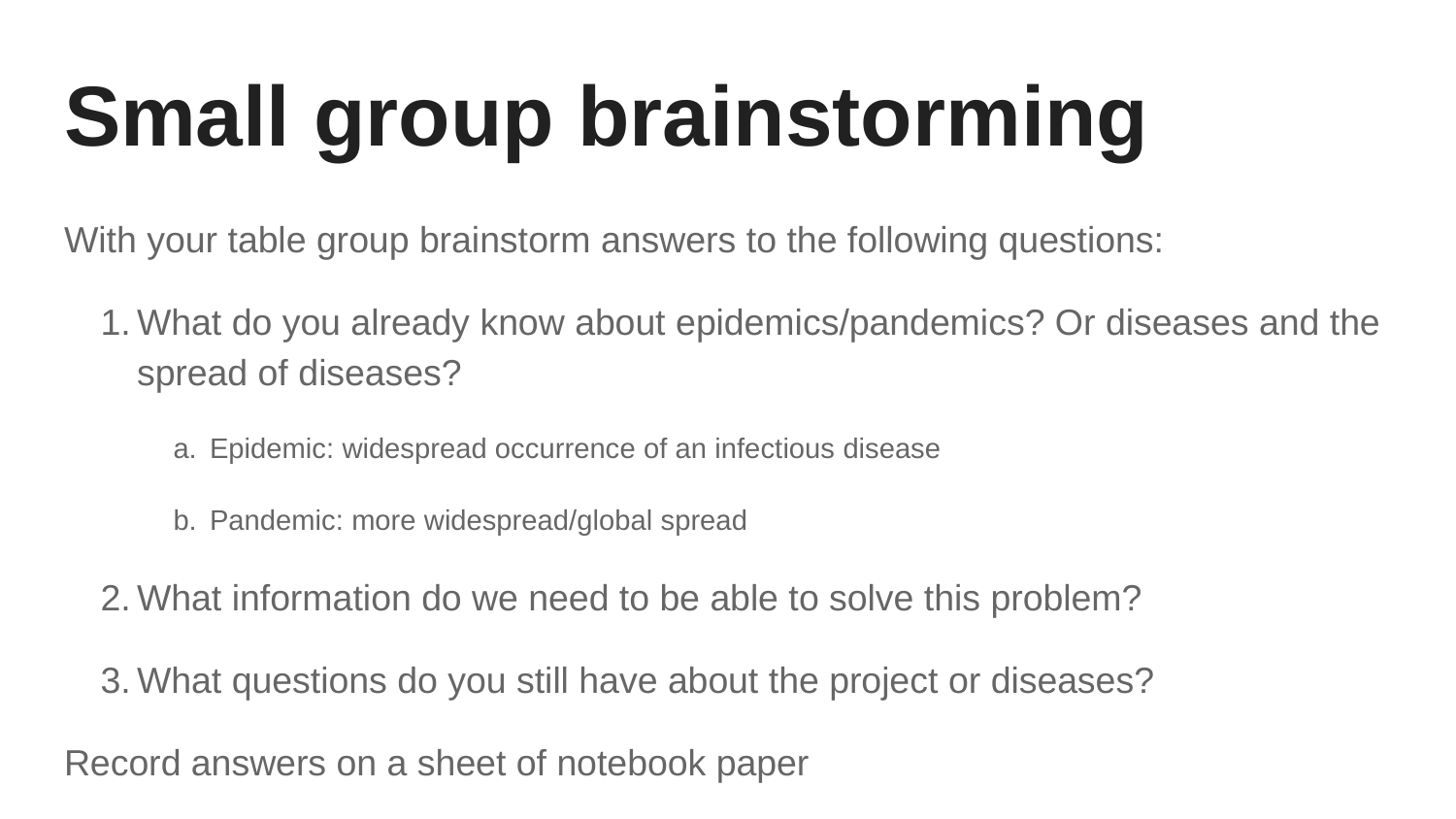

# Small group brainstorming
With your table group brainstorm answers to the following questions:
What do you already know about epidemics/pandemics? Or diseases and the spread of diseases?
Epidemic: widespread occurrence of an infectious disease
Pandemic: more widespread/global spread
What information do we need to be able to solve this problem?
What questions do you still have about the project or diseases?
Record answers on a sheet of notebook paper